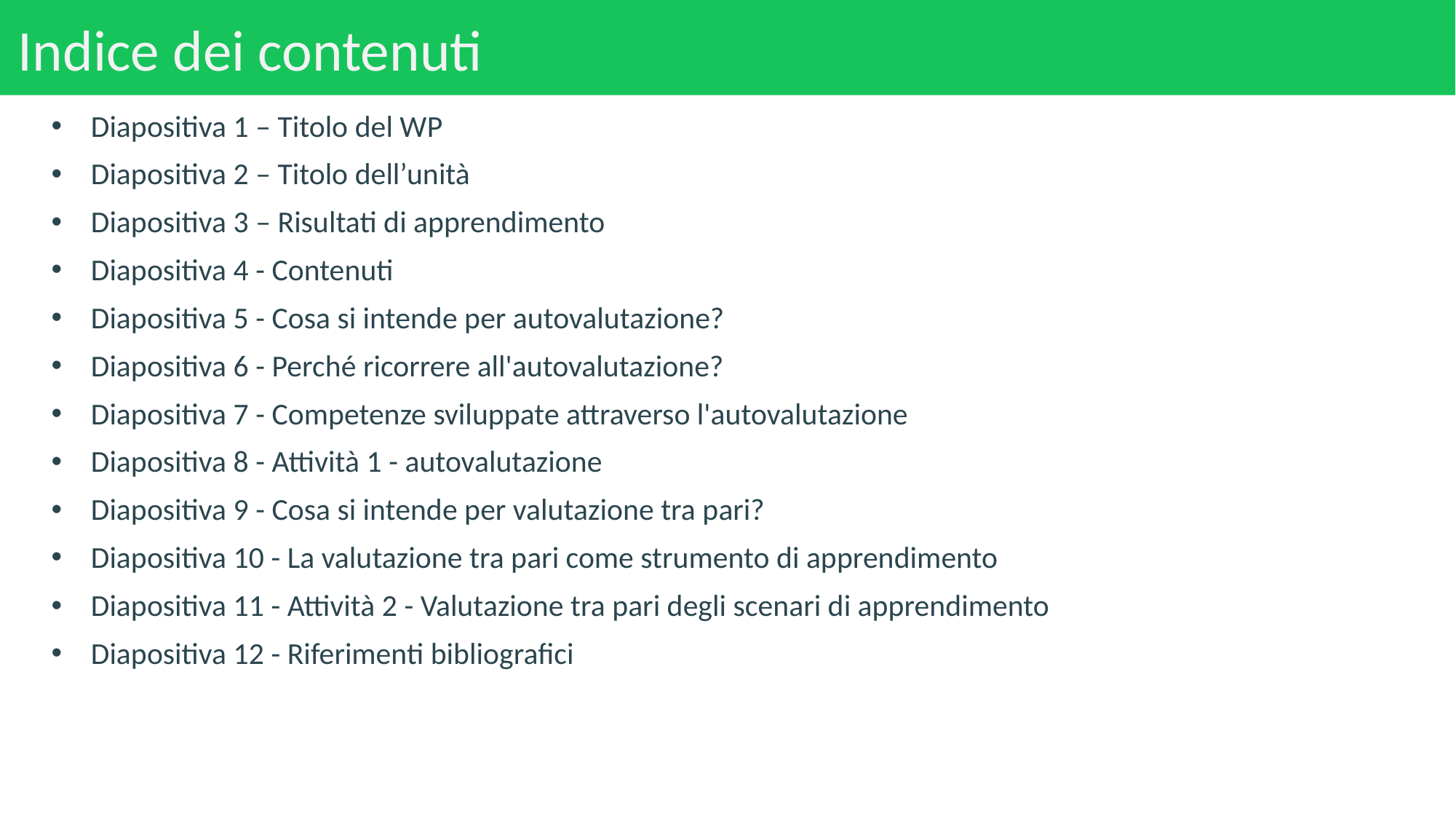

# Indice dei contenuti
Diapositiva 1 – Titolo del WP
Diapositiva 2 – Titolo dell’unità
Diapositiva 3 – Risultati di apprendimento
Diapositiva 4 - Contenuti
Diapositiva 5 - Cosa si intende per autovalutazione?
Diapositiva 6 - Perché ricorrere all'autovalutazione?
Diapositiva 7 - Competenze sviluppate attraverso l'autovalutazione
Diapositiva 8 - Attività 1 - autovalutazione
Diapositiva 9 - Cosa si intende per valutazione tra pari?
Diapositiva 10 - La valutazione tra pari come strumento di apprendimento
Diapositiva 11 - Attività 2 - Valutazione tra pari degli scenari di apprendimento
Diapositiva 12 - Riferimenti bibliografici